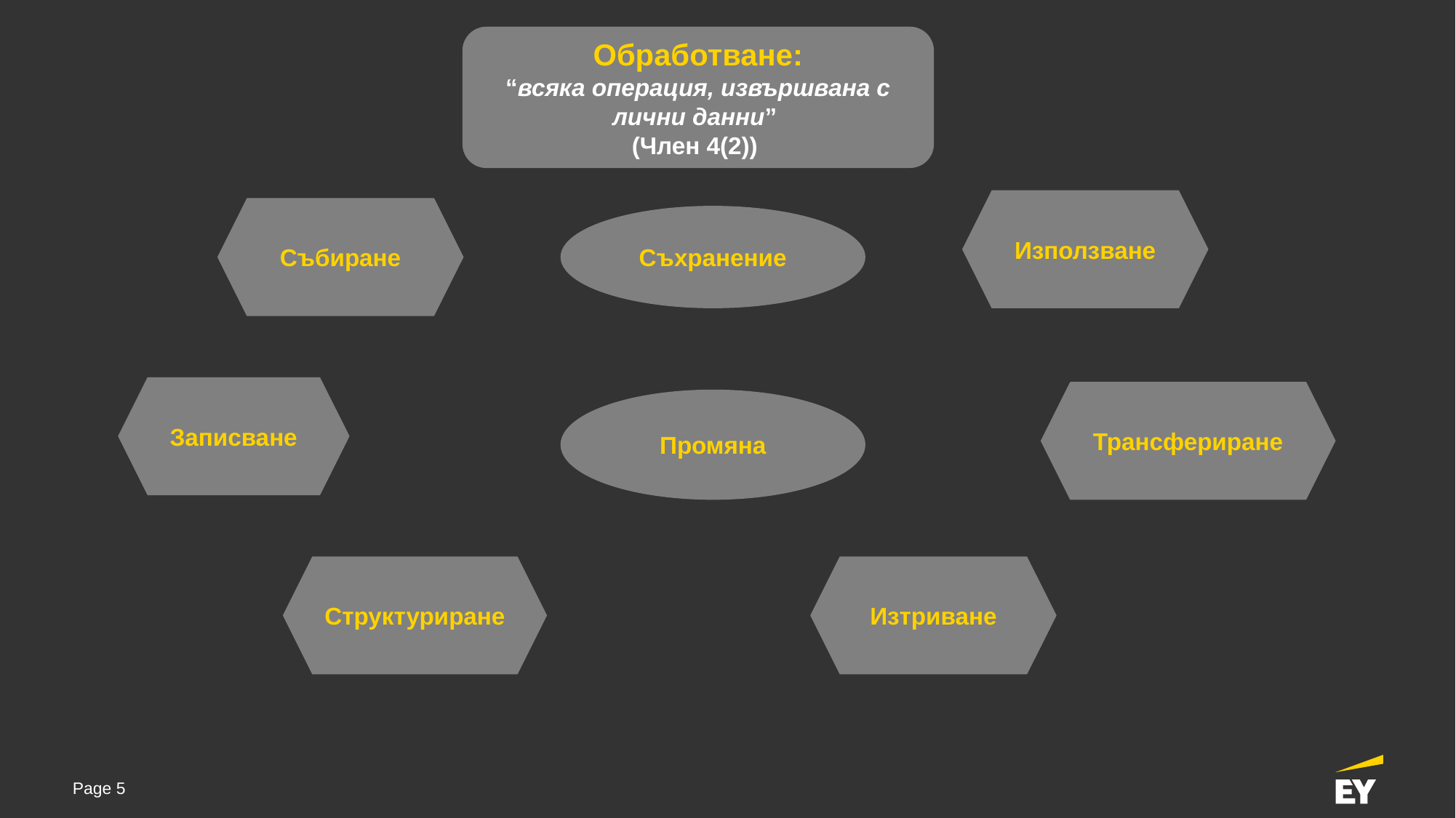

Обработване:
“всяка операция, извършвана с лични данни”
(Член 4(2))
Използване
Събиране
Съхранение
Записване
Трансфериране
Промяна
Изтриване
Структуриране